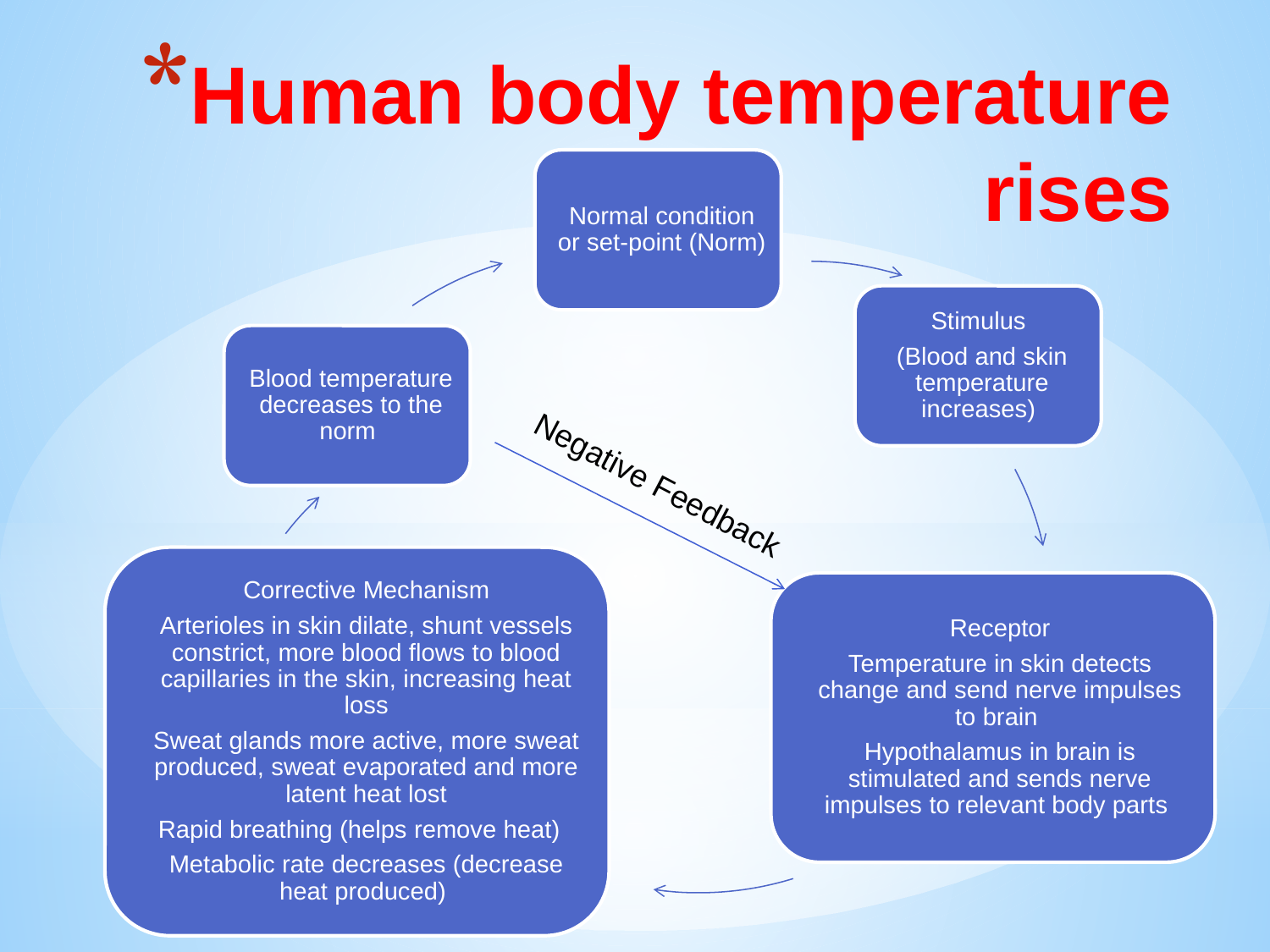

# Human body temperature rises
Normal condition or set-point (Norm)
Stimulus
(Blood and skin temperature increases)
Receptor
Temperature in skin detects change and send nerve impulses to brain
Hypothalamus in brain is stimulated and sends nerve impulses to relevant body parts
Corrective Mechanism
Arterioles in skin dilate, shunt vessels constrict, more blood flows to blood capillaries in the skin, increasing heat loss
Sweat glands more active, more sweat produced, sweat evaporated and more latent heat lost
Rapid breathing (helps remove heat)
Metabolic rate decreases (decrease heat produced)
Blood temperature decreases to the norm
Negative Feedback